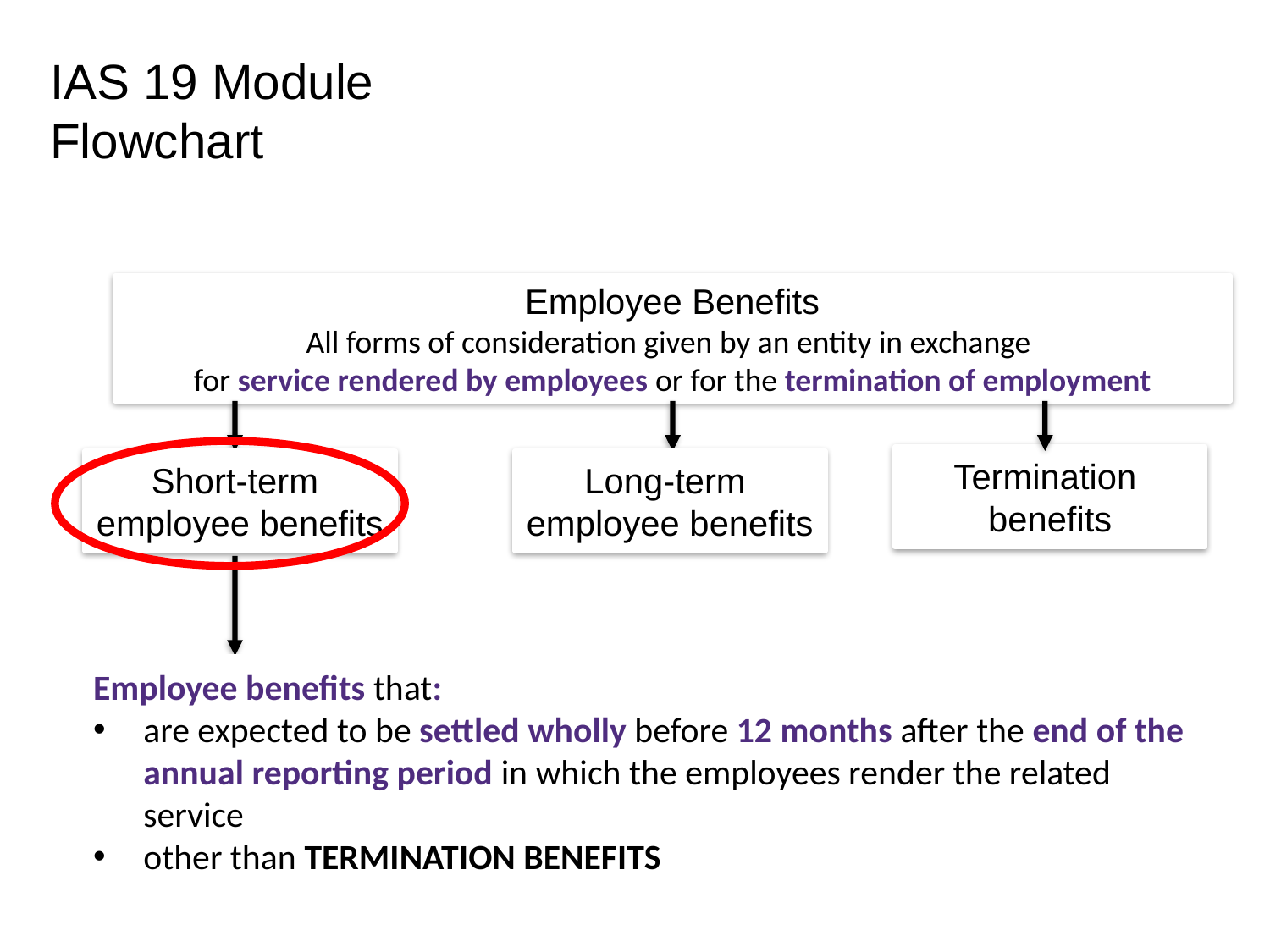

# IAS 19 Module Flowchart
Employee Benefits
All forms of consideration given by an entity in exchange
for service rendered by employees or for the termination of employment

Termination
benefits
Short-term
employee benefits
Long-term
employee benefits

Employee benefits that:
are expected to be settled wholly before 12 months after the end of the annual reporting period in which the employees render the related service
other than termination benefits